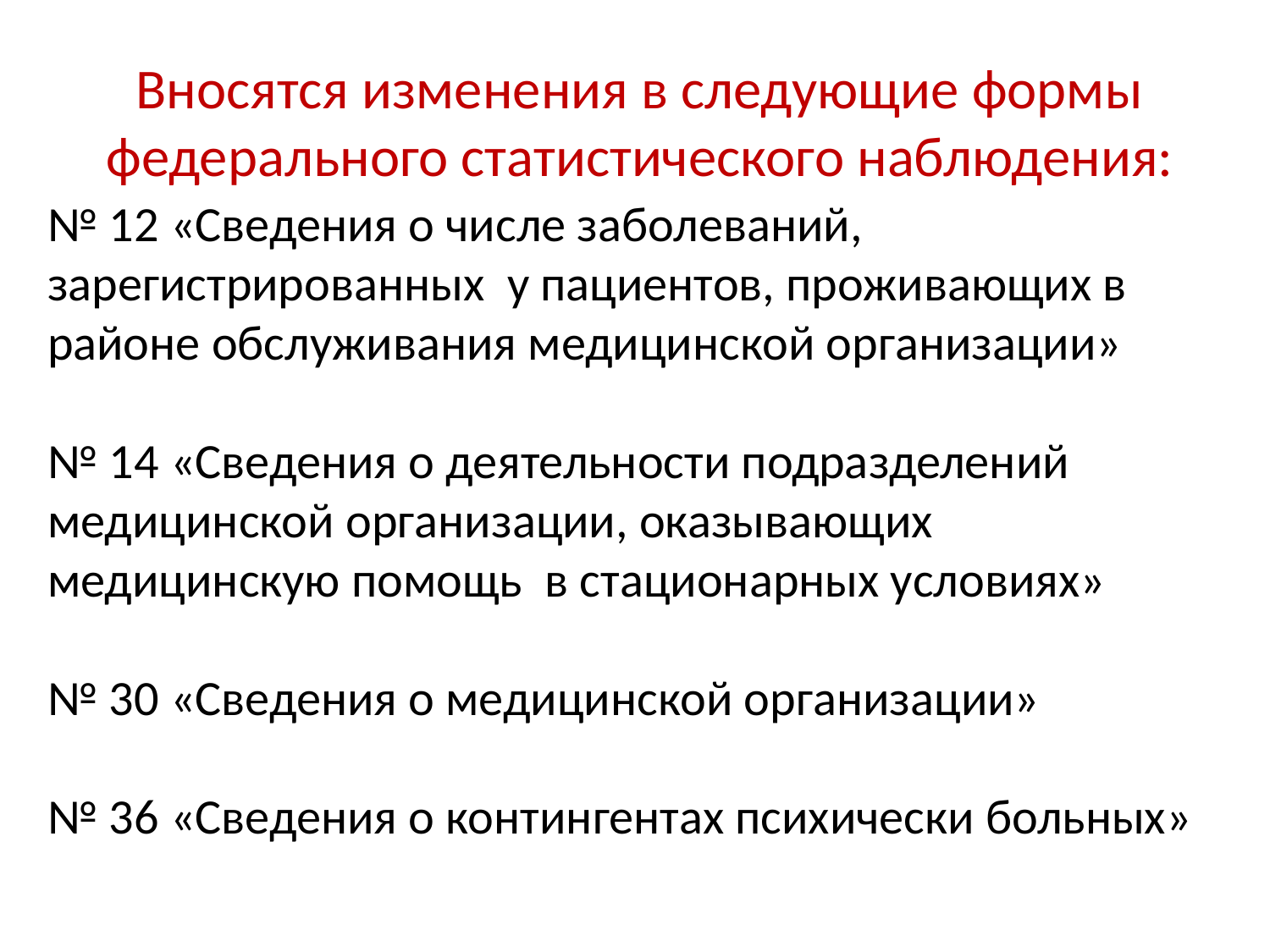

Вносятся изменения в следующие формы федерального статистического наблюдения:
№ 12 «Сведения о числе заболеваний, зарегистрированных  у пациентов, проживающих в районе обслуживания медицинской организации»

№ 14 «Сведения о деятельности подразделений медицинской организации, оказывающих медицинскую помощь  в стационарных условиях»

№ 30 «Сведения о медицинской организации»

№ 36 «Сведения о контингентах психически больных»